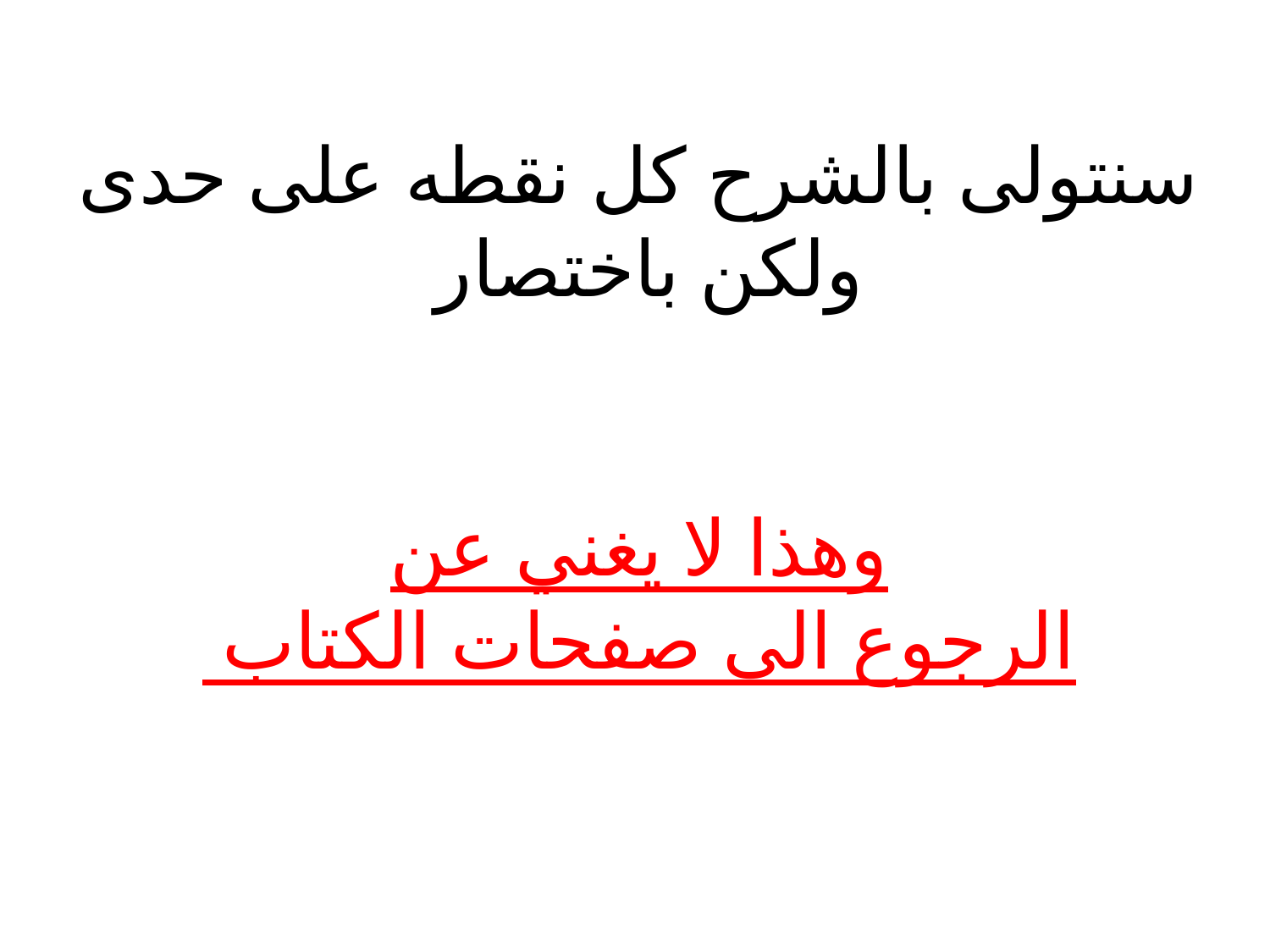

# سنتولى بالشرح كل نقطه على حدى ولكن باختصار وهذا لا يغني عن الرجوع الى صفحات الكتاب